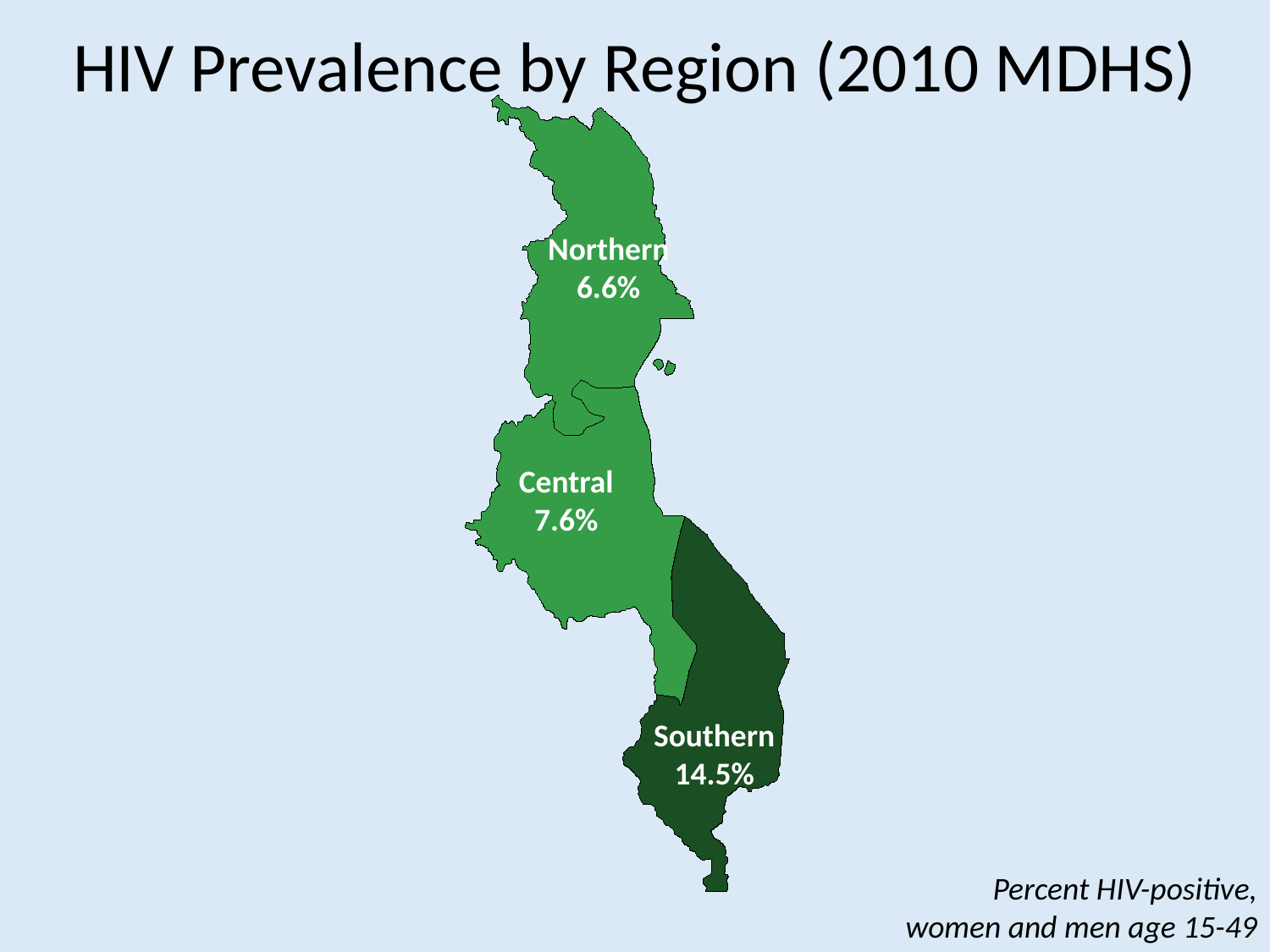

# HIV Prevalence by Region (2010 MDHS)

Northern
6.6%
Central
7.6%
Southern
14.5%
Percent HIV-positive,
 women and men age 15-49